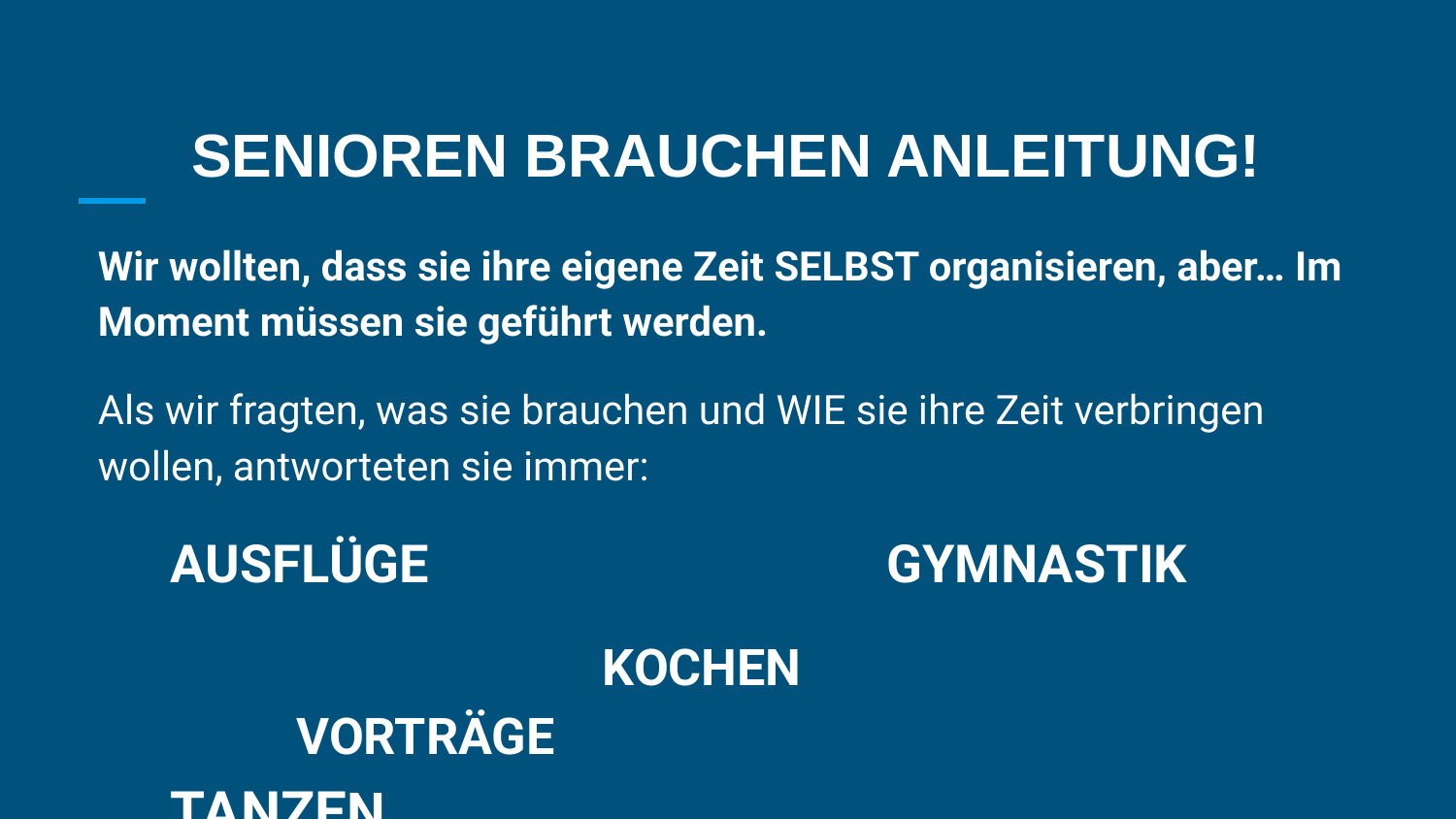

# SENIOREN BRAUCHEN ANLEITUNG!
Wir wollten, dass sie ihre eigene Zeit SELBST organisieren, aber… Im Moment müssen sie geführt werden.
Als wir fragten, was sie brauchen und WIE sie ihre Zeit verbringen wollen, antworteten sie immer:
AUSFLÜGE                                   GYMNASTIK
                                   KOCHEN                                                        VORTRÄGE                                                         TANZEN